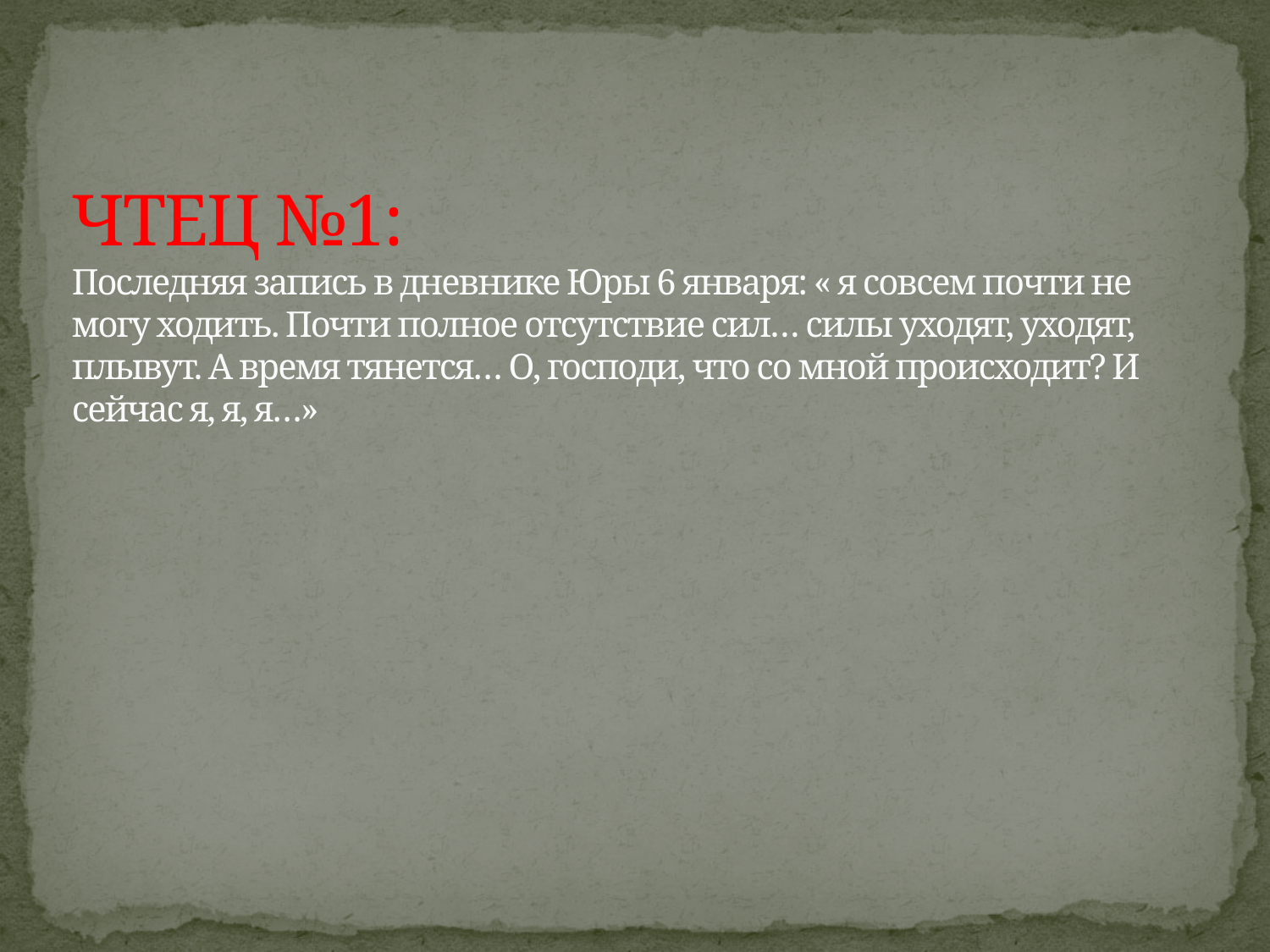

# ЧТЕЦ №1: Последняя запись в дневнике Юры 6 января: « я совсем почти не могу ходить. Почти полное отсутствие сил… силы уходят, уходят, плывут. А время тянется… О, господи, что со мной происходит? И сейчас я, я, я…»